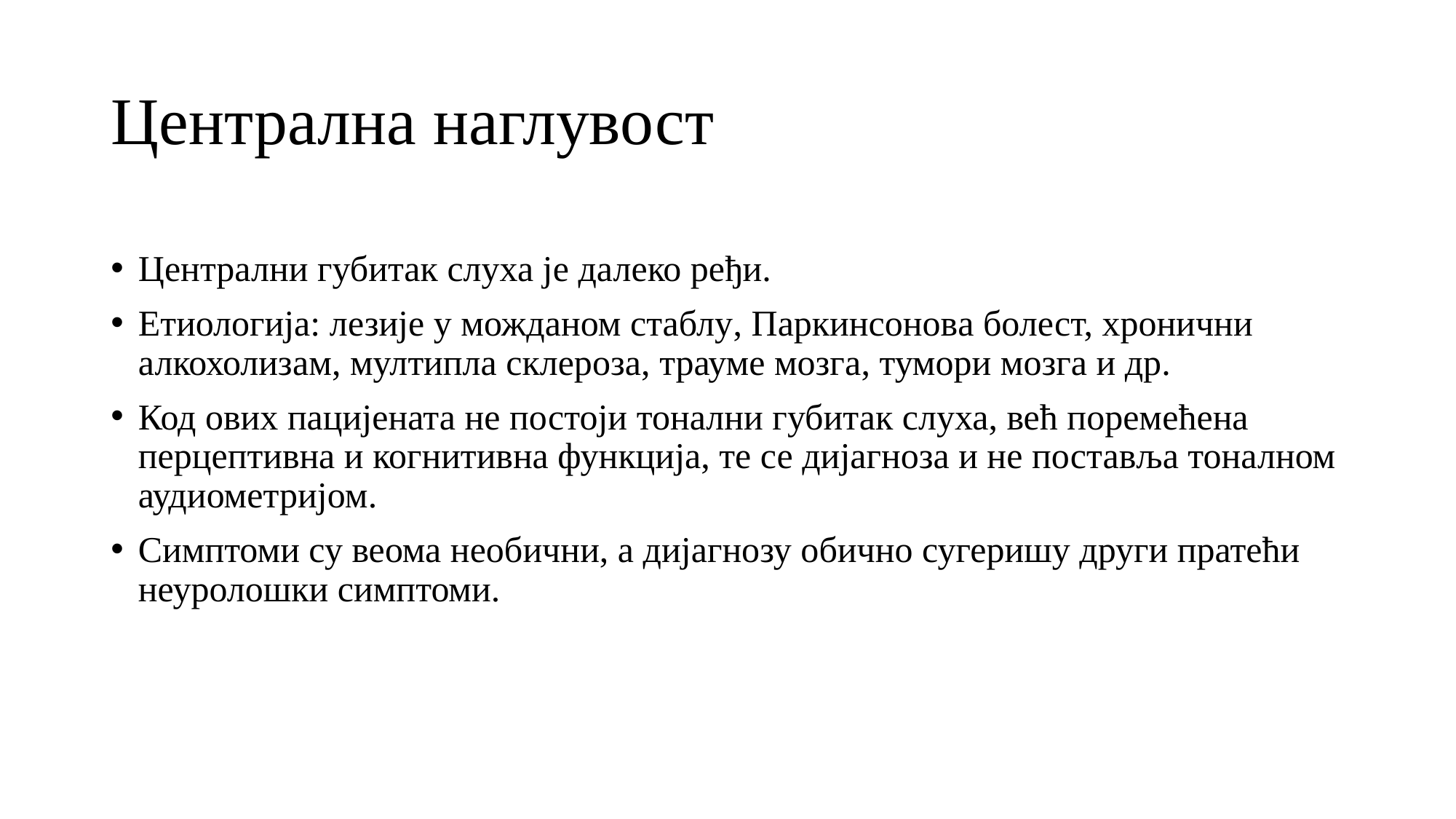

# Централна наглувост
Централни губитак слуха је далеко ређи.
Етиологија: лезије у можданом стаблу, Паркинсонова болест, хронични алкохолизам, мултипла склероза, трауме мозга, тумори мозга и др.
Код ових пацијената не постоји тонални губитак слуха, већ поремећена перцептивна и когнитивна функција, те се дијагноза и не поставља тоналном аудиометријом.
Симптоми су веома необични, а дијагнозу обично сугеришу други пратећи неуролошки симптоми.